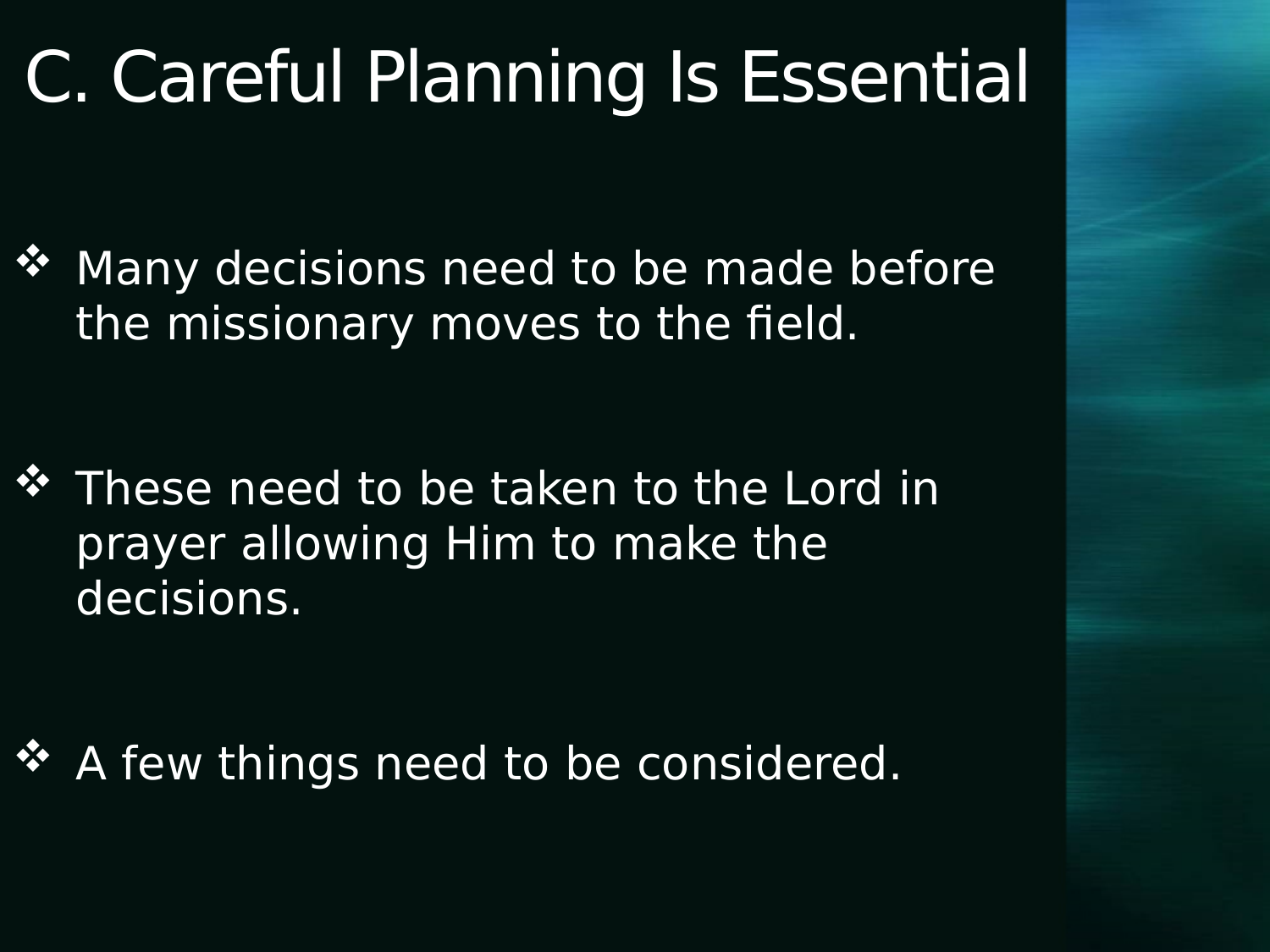

# C. Careful Planning Is Essential
Many decisions need to be made before the missionary moves to the field.

These need to be taken to the Lord in prayer allowing Him to make the decisions.

A few things need to be considered.